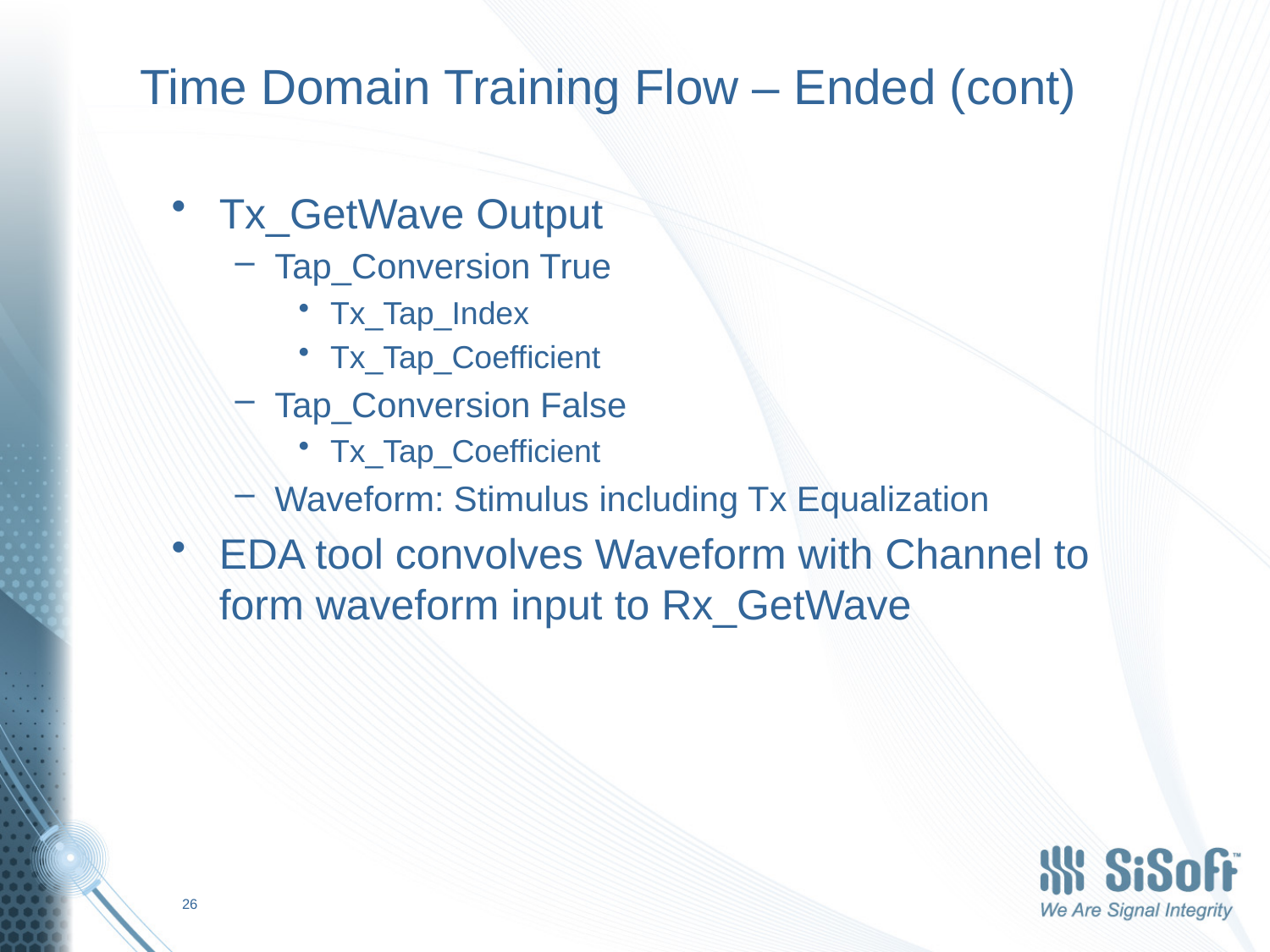

# Time Domain Training Flow – Ended (cont)
Tx_GetWave Output
Tap_Conversion True
Tx_Tap_Index
Tx_Tap_Coefficient
Tap_Conversion False
Tx_Tap_Coefficient
Waveform: Stimulus including Tx Equalization
EDA tool convolves Waveform with Channel to form waveform input to Rx_GetWave

26